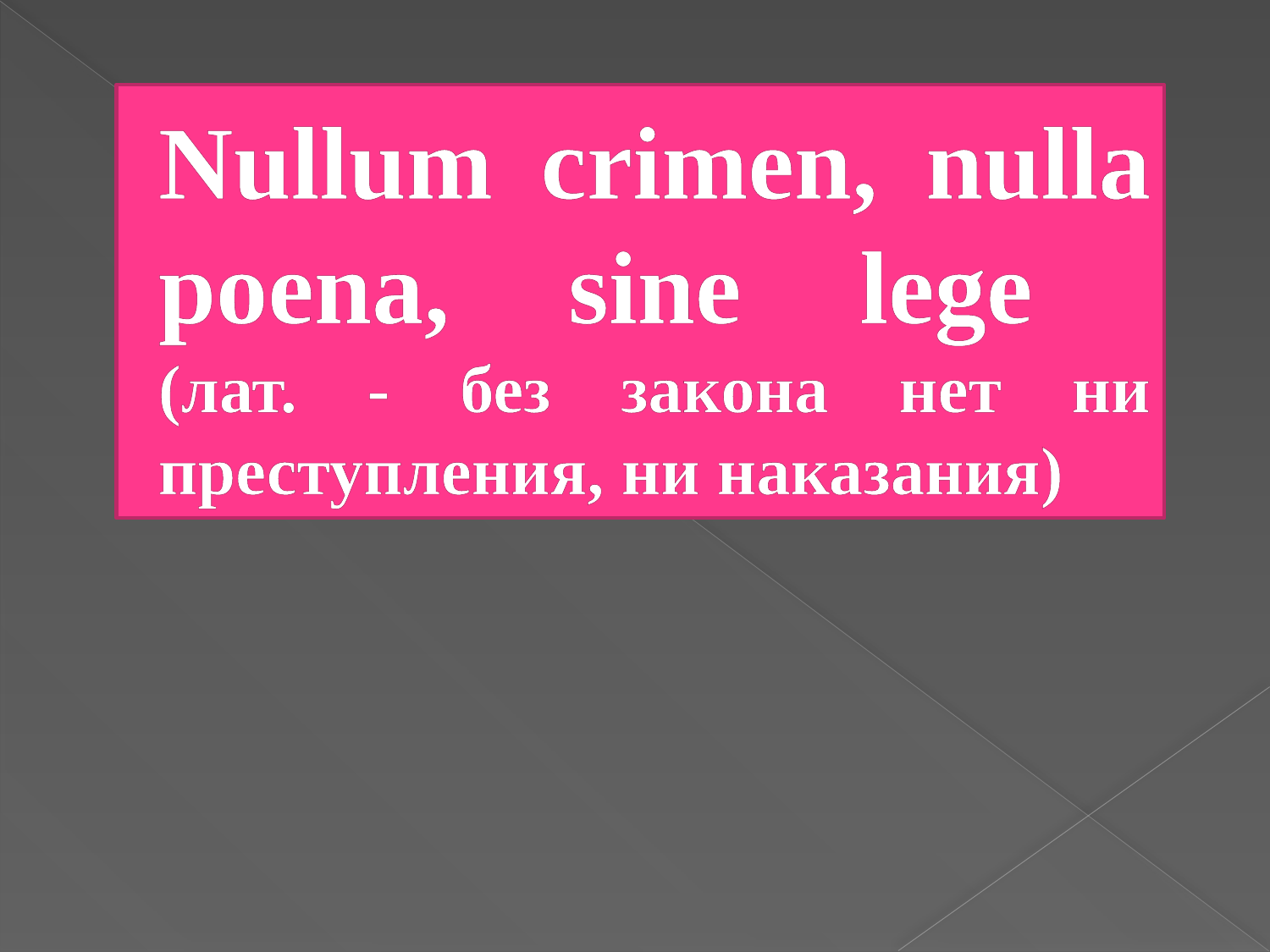

# Nullum crimen, nulla poena, sine lege (лат. - без закона нет ни преступления, ни наказания)